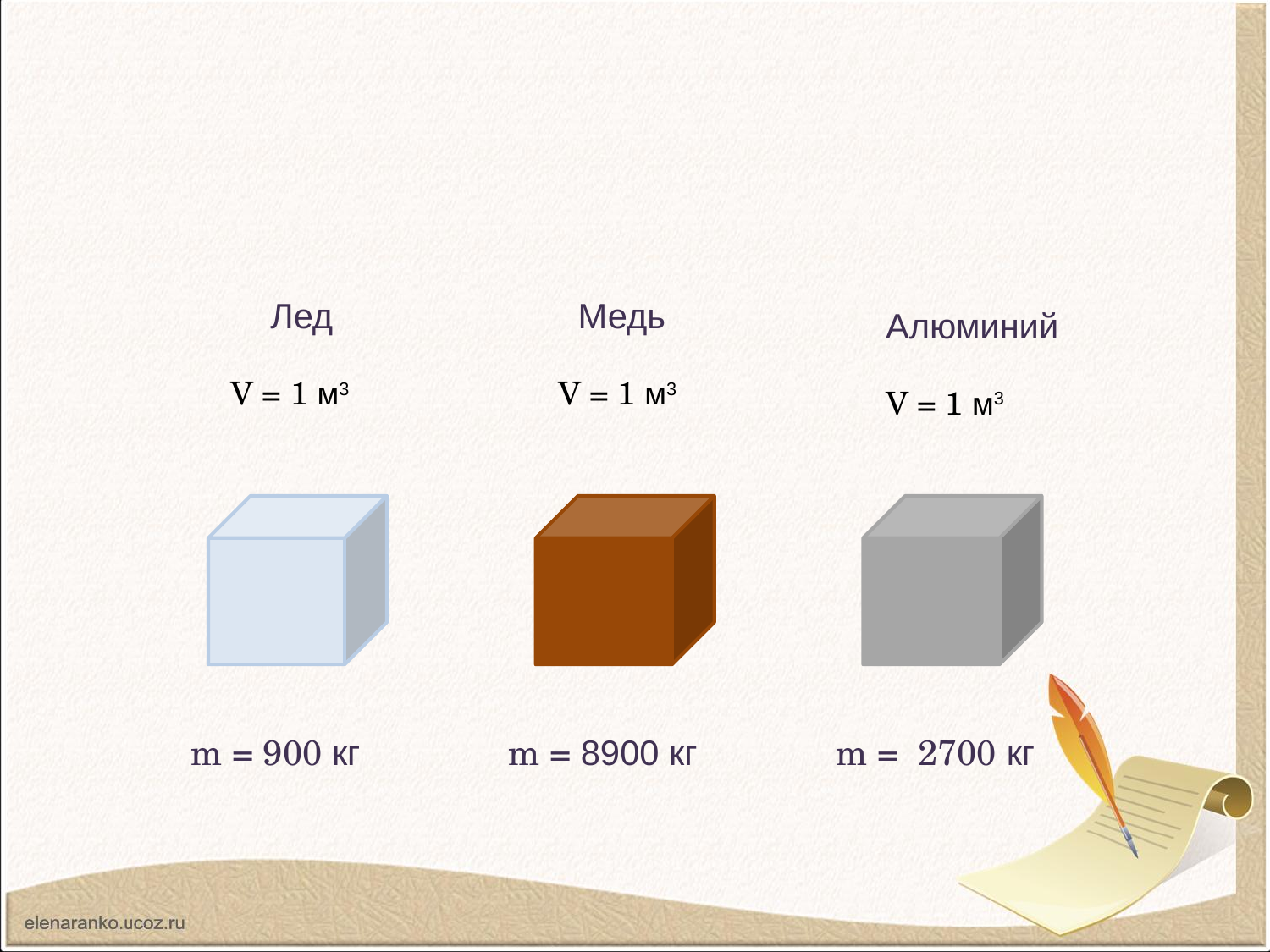

#

Лед
Медь
Алюминий
V = 1 м3
V = 1 м3
V = 1 м3

m = 900 кг
m = 8900 кг
m =  2700 кг